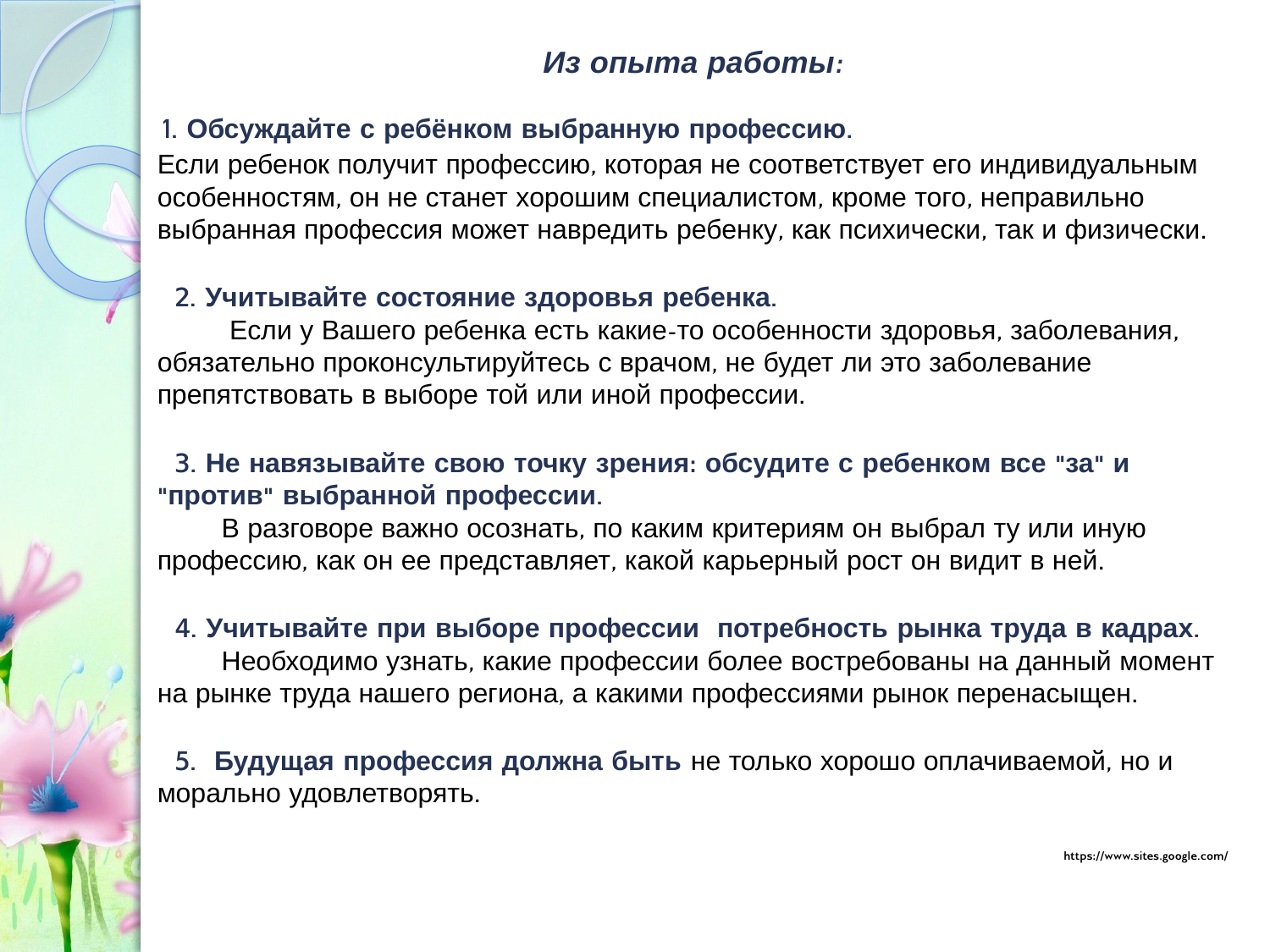

Из опыта работы:

 1. Обсуждайте с ребёнком выбранную профессию.
Если ребенок получит профессию, которая не соответствует его индивидуальным особенностям, он не станет хорошим специалистом, кроме того, неправильно выбранная профессия может навредить ребенку, как психически, так и физически.
  2. Учитывайте состояние здоровья ребенка.
         Если у Вашего ребенка есть какие-то особенности здоровья, заболевания, обязательно проконсультируйтесь с врачом, не будет ли это заболевание препятствовать в выборе той или иной профессии.
  3. Не навязывайте свою точку зрения: обсудите с ребенком все "за" и "против" выбранной профессии.
        В разговоре важно осознать, по каким критериям он выбрал ту или иную профессию, как он ее представляет, какой карьерный рост он видит в ней.
  4. Учитывайте при выборе профессии  потребность рынка труда в кадрах.
        Необходимо узнать, какие профессии более востребованы на данный момент на рынке труда нашего региона, а какими профессиями рынок перенасыщен.
  5.  Будущая профессия должна быть не только хорошо оплачиваемой, но и морально удовлетворять.
   https://www.sites.google.com/